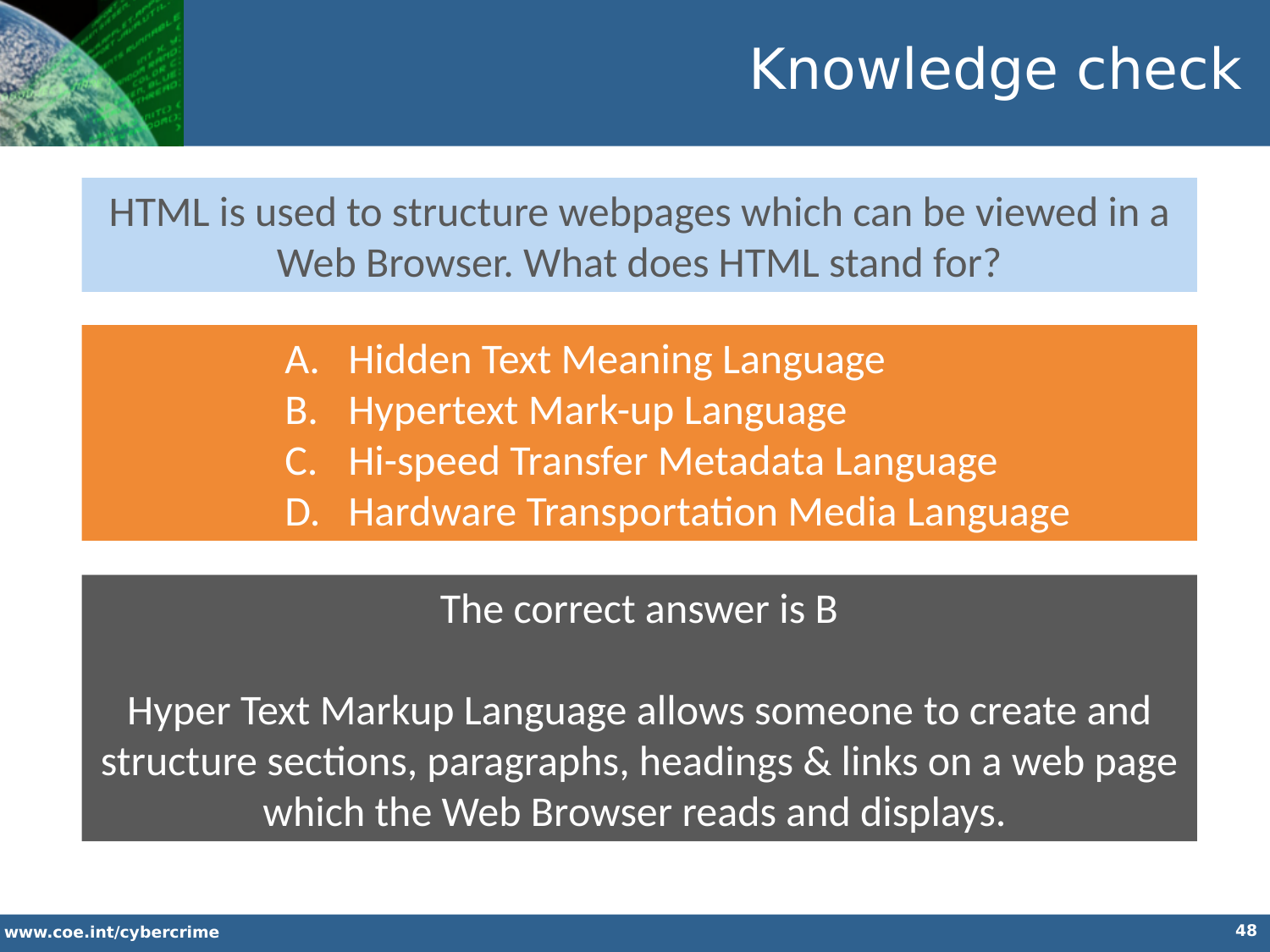

Knowledge check
HTML is used to structure webpages which can be viewed in a Web Browser. What does HTML stand for?
Hidden Text Meaning Language
Hypertext Mark-up Language
Hi-speed Transfer Metadata Language
Hardware Transportation Media Language
The correct answer is B

Hyper Text Markup Language allows someone to create and structure sections, paragraphs, headings & links on a web page which the Web Browser reads and displays.